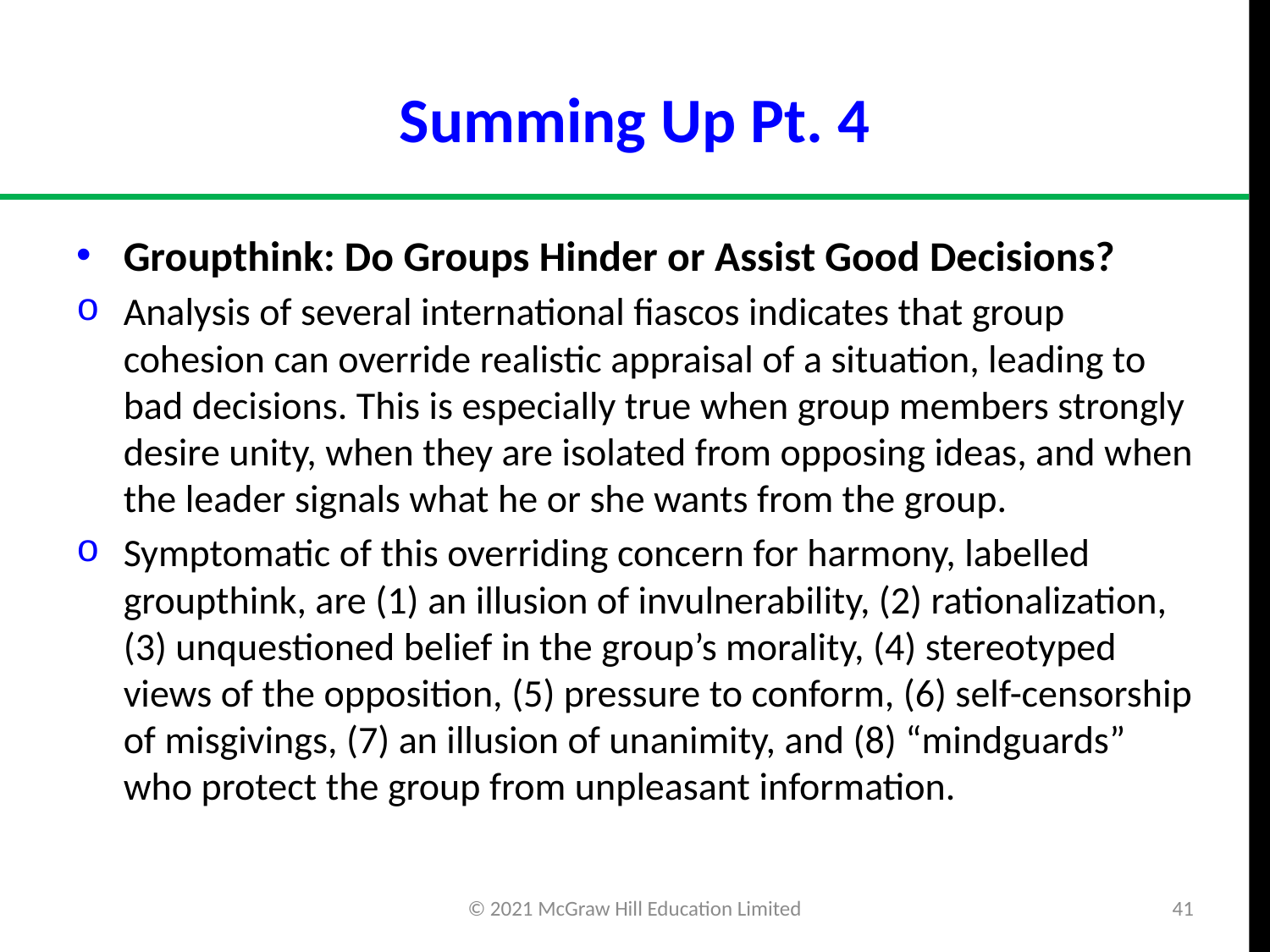

# Summing Up Pt. 4
Groupthink: Do Groups Hinder or Assist Good Decisions?
Analysis of several international fiascos indicates that group cohesion can override realistic appraisal of a situation, leading to bad decisions. This is especially true when group members strongly desire unity, when they are isolated from opposing ideas, and when the leader signals what he or she wants from the group.
Symptomatic of this overriding concern for harmony, labelled groupthink, are (1) an illusion of invulnerability, (2) rationalization, (3) unquestioned belief in the group’s morality, (4) stereotyped views of the opposition, (5) pressure to conform, (6) self-censorship of misgivings, (7) an illusion of unanimity, and (8) “mindguards” who protect the group from unpleasant information.
© 2021 McGraw Hill Education Limited
41